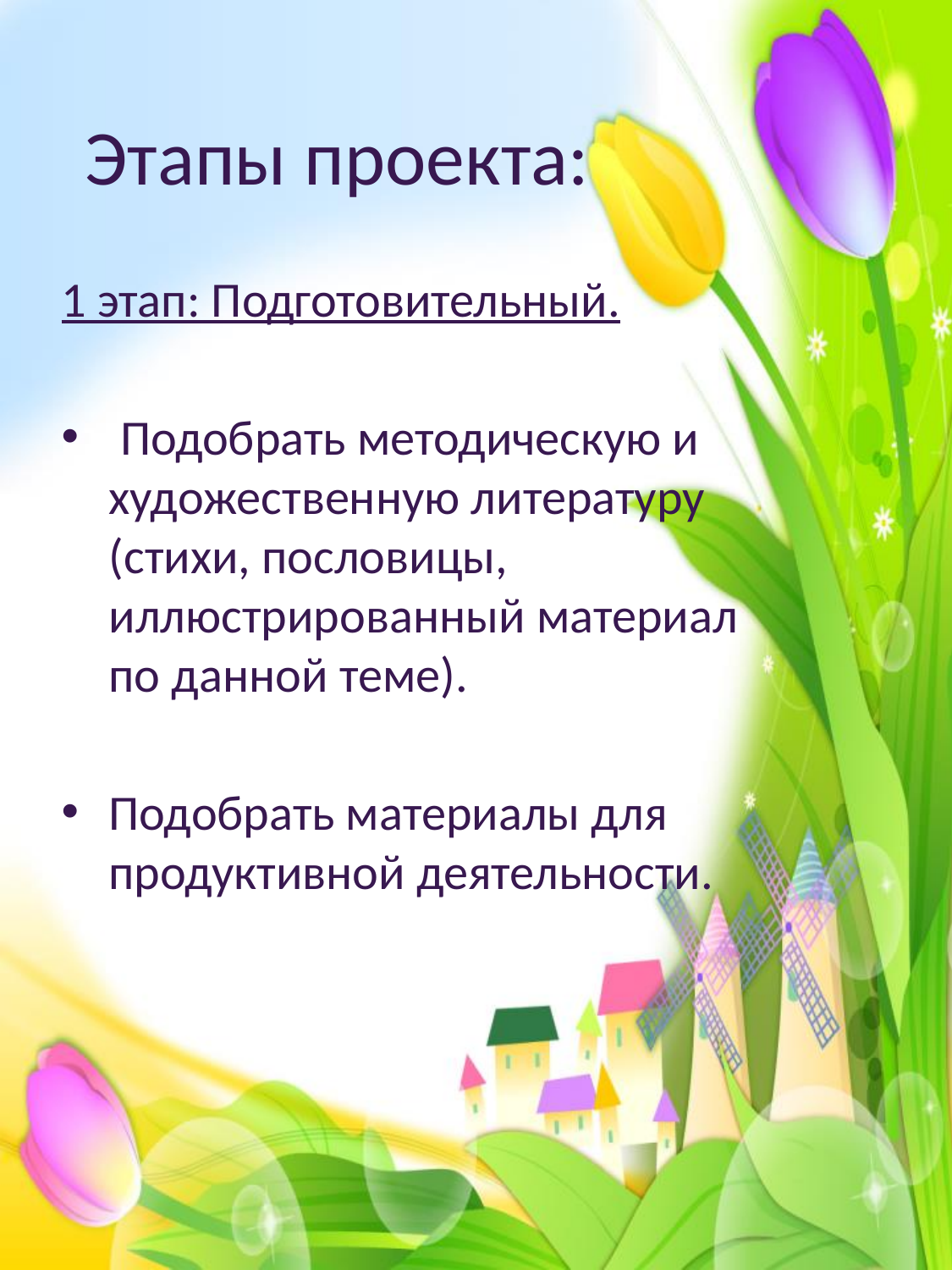

# Этапы проекта:
1 этап: Подготовительный.

 Подобрать методическую и художественную литературу (стихи, пословицы, иллюстрированный материал по данной теме).

Подобрать материалы для продуктивной деятельности.